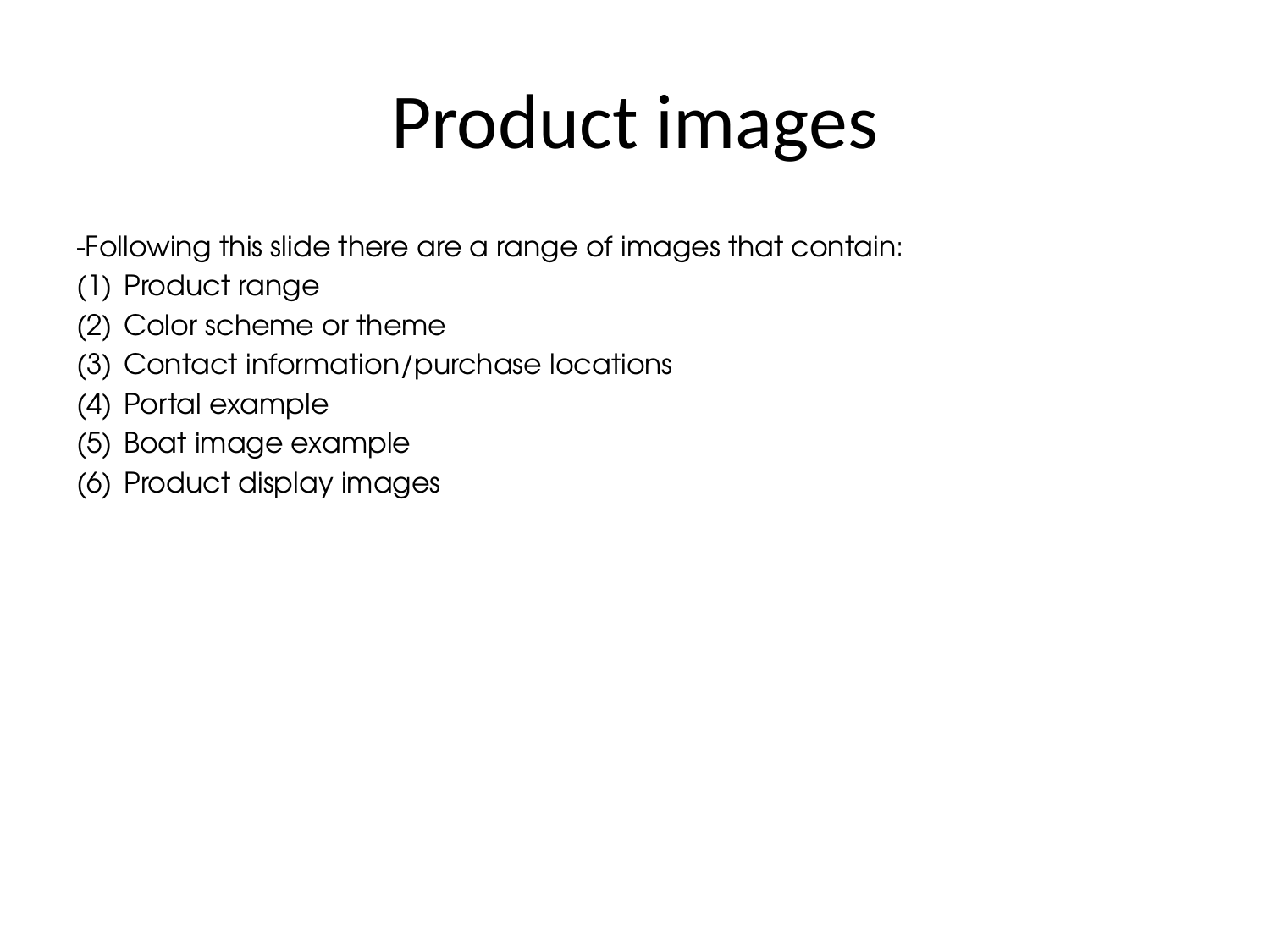

# Product images
-Following this slide there are a range of images that contain:
Product range
Color scheme or theme
Contact information/purchase locations
Portal example
Boat image example
Product display images